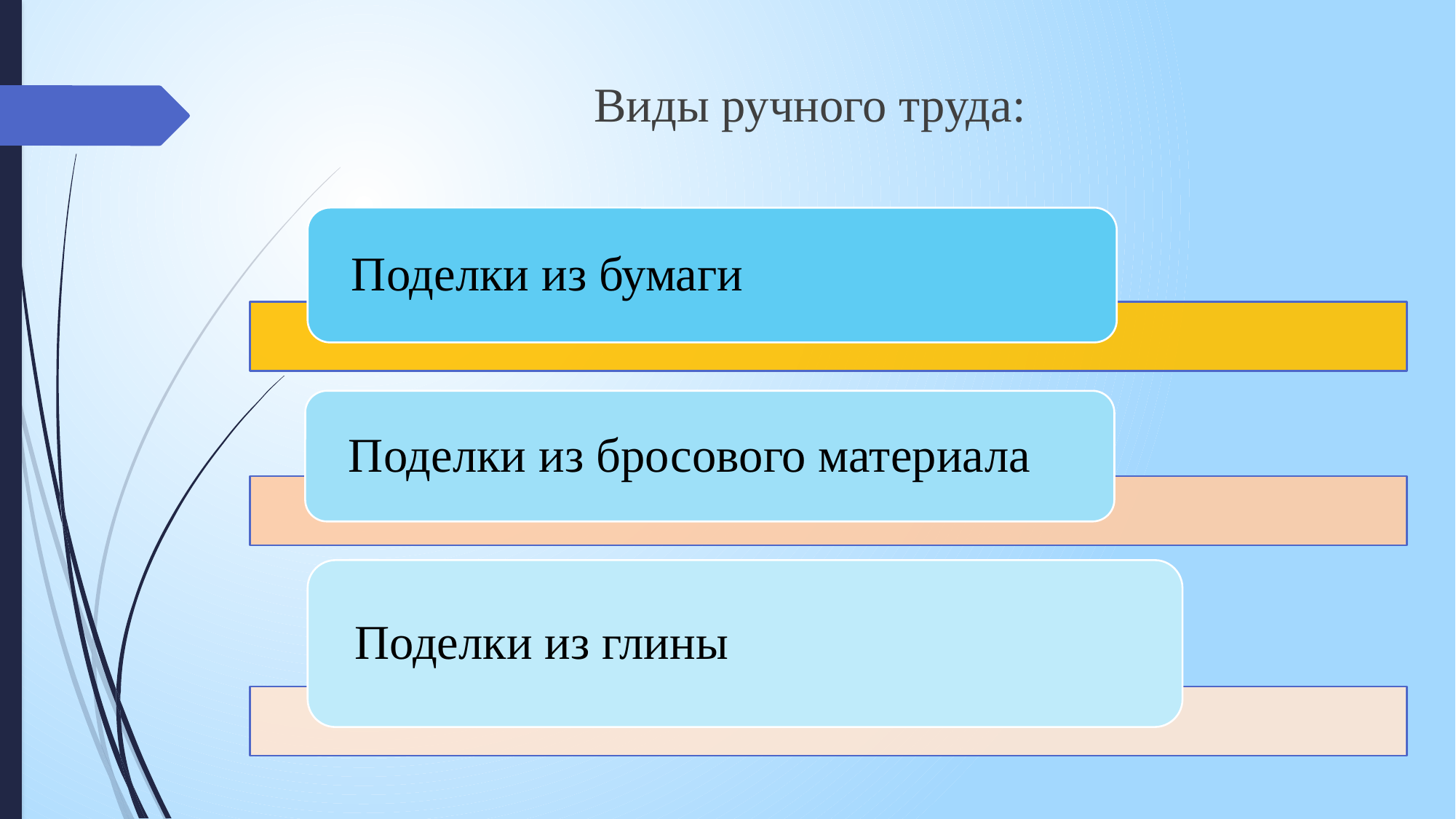

Виды ручного труда:

Поделки из бумаги
Поделки из бросового материала
Поделки из глины